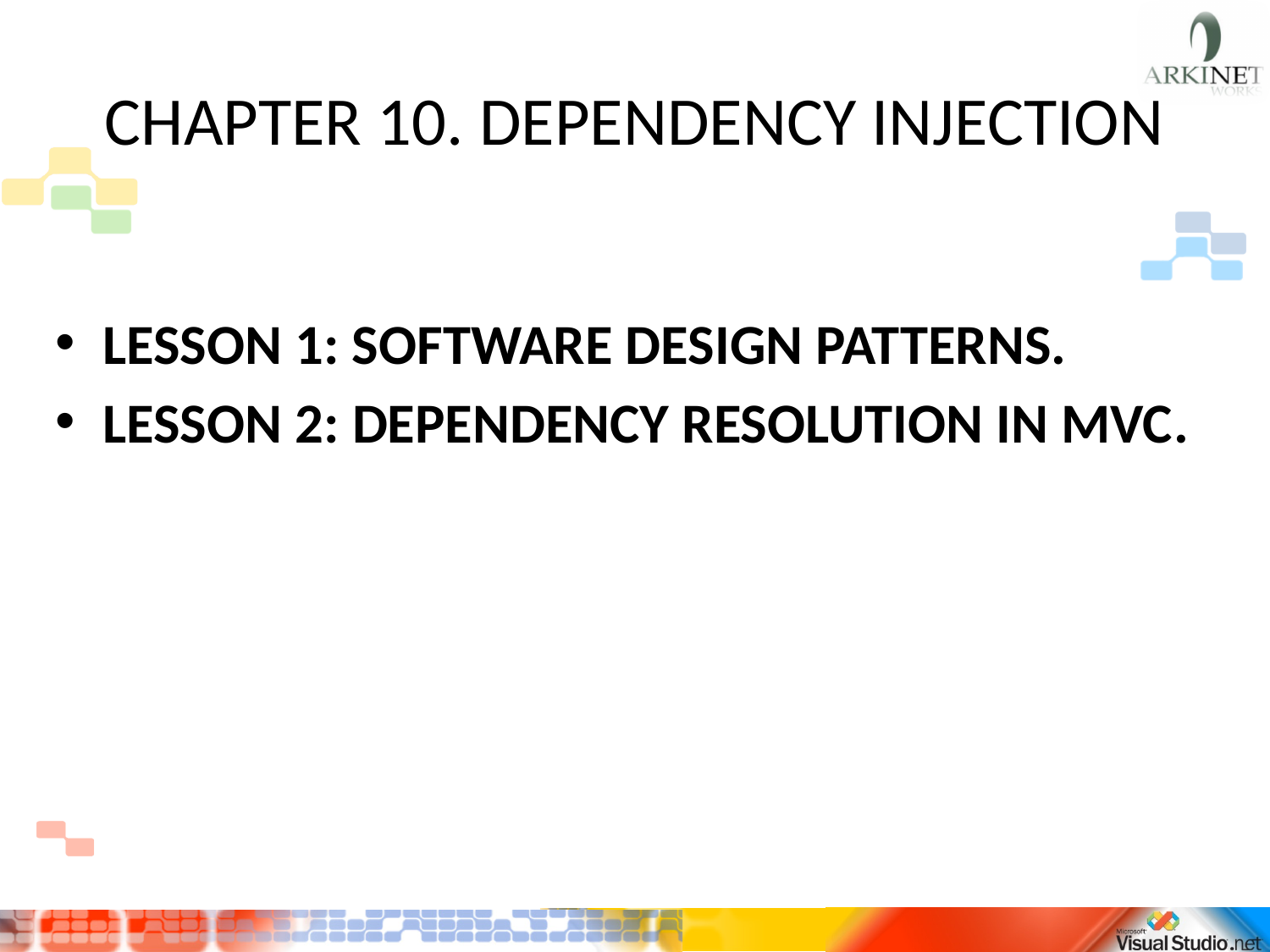

# CHAPTER 10. DEPENDENCY INJECTION

LESSON 1: SOFTWARE DESIGN PATTERNS.
LESSON 2: DEPENDENCY RESOLUTION IN MVC.